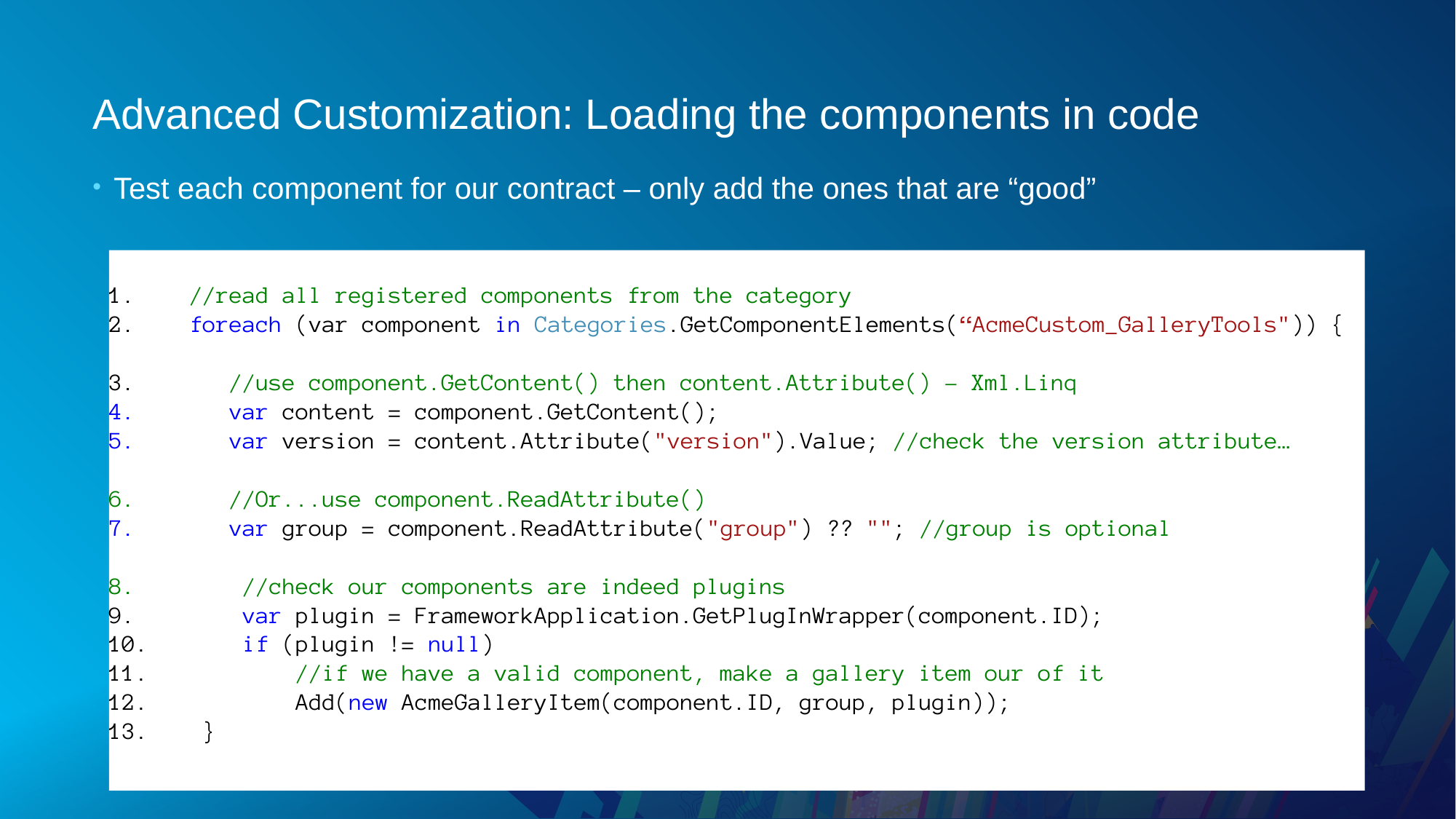

# Advanced Customization: Loading the components in code
Test each component for our contract – only add the ones that are “good”

   //read all registered components from the category
   foreach (var component in Categories.GetComponentElements(“AcmeCustom_GalleryTools")) {

      //use component.GetContent() then content.Attribute() – Xml.Linq
      var content = component.GetContent();
      var version = content.Attribute("version").Value; //check the version attribute…

      //Or...use component.ReadAttribute()
      var group = component.ReadAttribute("group") ?? ""; //group is optional

       //check our components are indeed plugins
       var plugin = FrameworkApplication.GetPlugInWrapper(component.ID);
       if (plugin != null)
           //if we have a valid component, make a gallery item our of it
           Add(new AcmeGalleryItem(component.ID, group, plugin));
    }